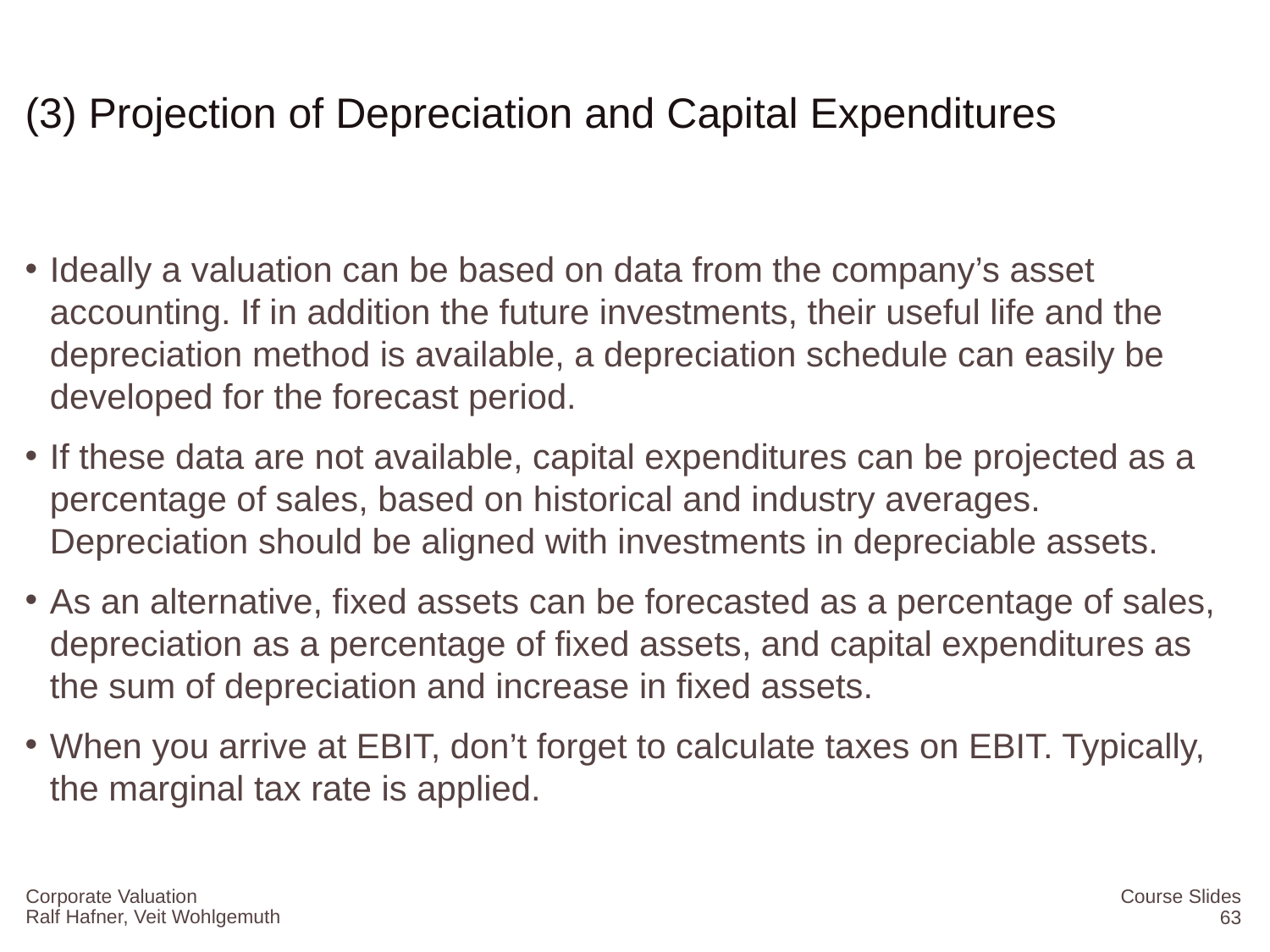

# (3) Projection of Depreciation and Capital Expenditures
Ideally a valuation can be based on data from the company’s asset accounting. If in addition the future investments, their useful life and the depreciation method is available, a depreciation schedule can easily be developed for the forecast period.
If these data are not available, capital expenditures can be projected as a percentage of sales, based on historical and industry averages. Depreciation should be aligned with investments in depreciable assets.
As an alternative, fixed assets can be forecasted as a percentage of sales, depreciation as a percentage of fixed assets, and capital expenditures as the sum of depreciation and increase in fixed assets.
When you arrive at EBIT, don’t forget to calculate taxes on EBIT. Typically, the marginal tax rate is applied.

Corporate Valuation
Course Slides
63